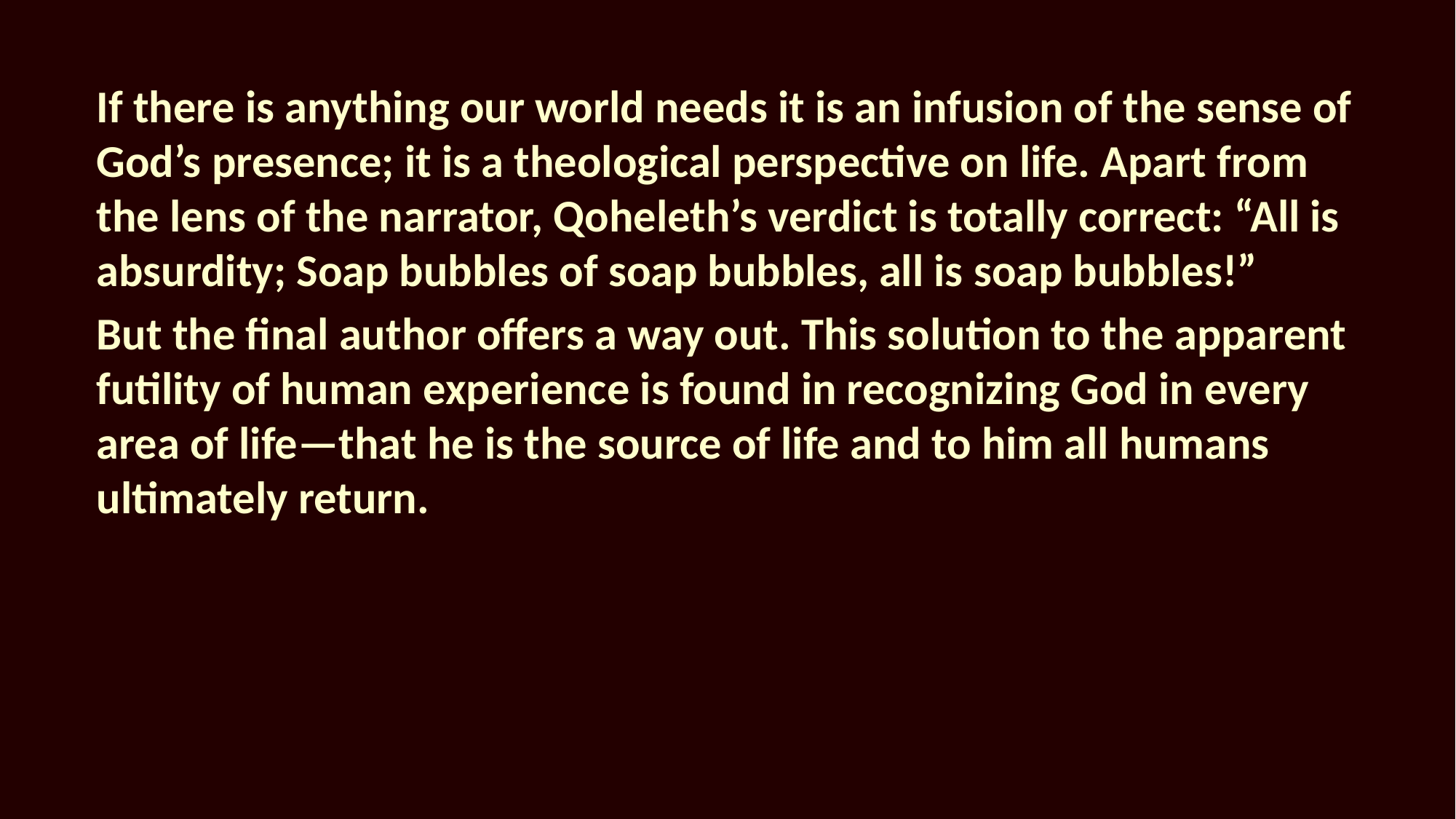

If there is anything our world needs it is an infusion of the sense of God’s presence; it is a theological perspective on life. Apart from the lens of the narrator, Qoheleth’s verdict is totally correct: “All is absurdity; Soap bubbles of soap bubbles, all is soap bubbles!”
But the final author offers a way out. This solution to the apparent futility of human experience is found in recognizing God in every area of life—that he is the source of life and to him all humans ultimately return.